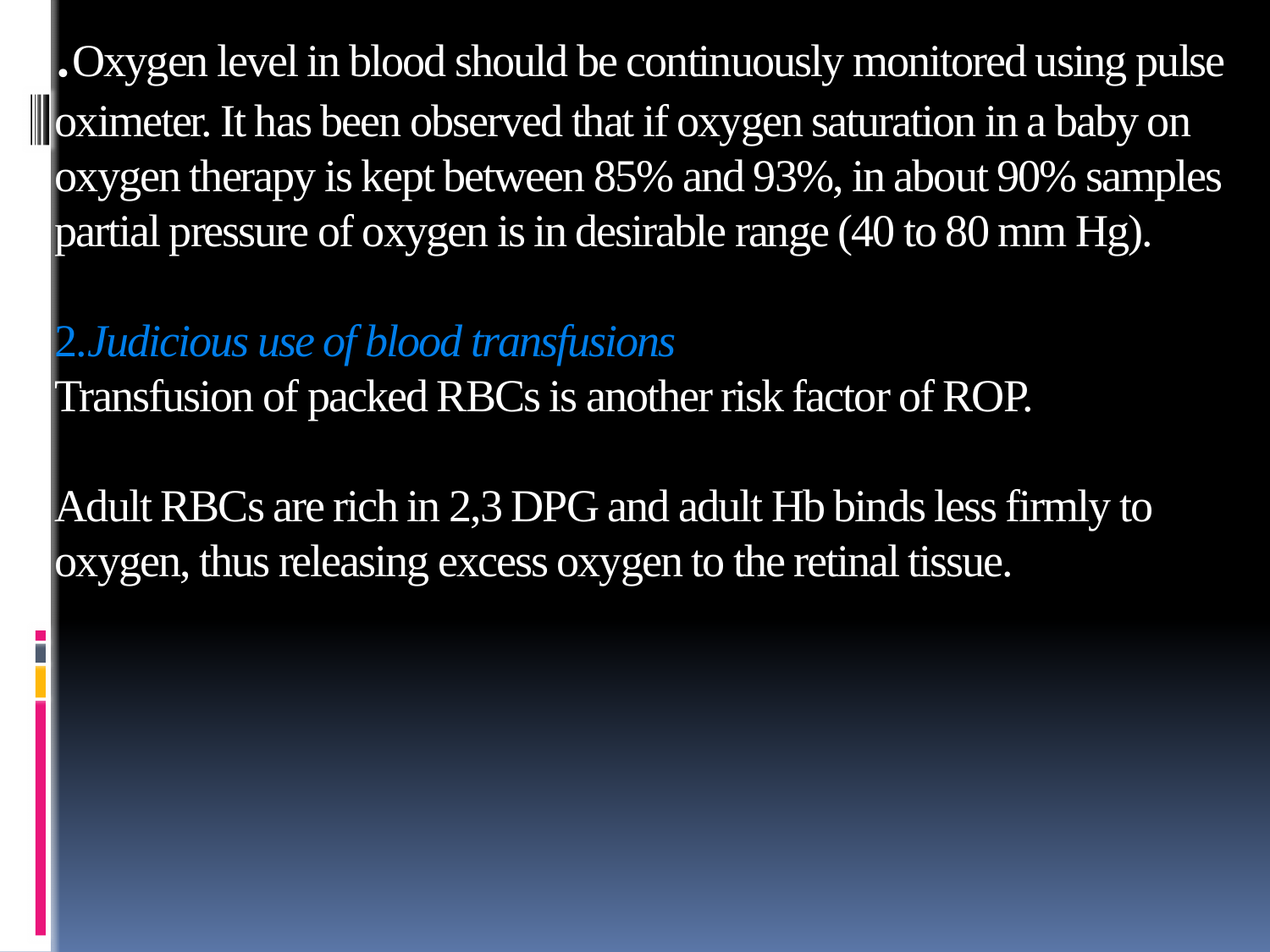

# .Oxygen level in blood should be continuously monitored using pulse oximeter. It has been observed that if oxygen saturation in a baby on oxygen therapy is kept between 85% and 93%, in about 90% samples partial pressure of oxygen is in desirable range (40 to 80 mm Hg). 2.Judicious use of blood transfusions Transfusion of packed RBCs is another risk factor of ROP. Adult RBCs are rich in 2,3 DPG and adult Hb binds less firmly to oxygen, thus releasing excess oxygen to the retinal tissue.